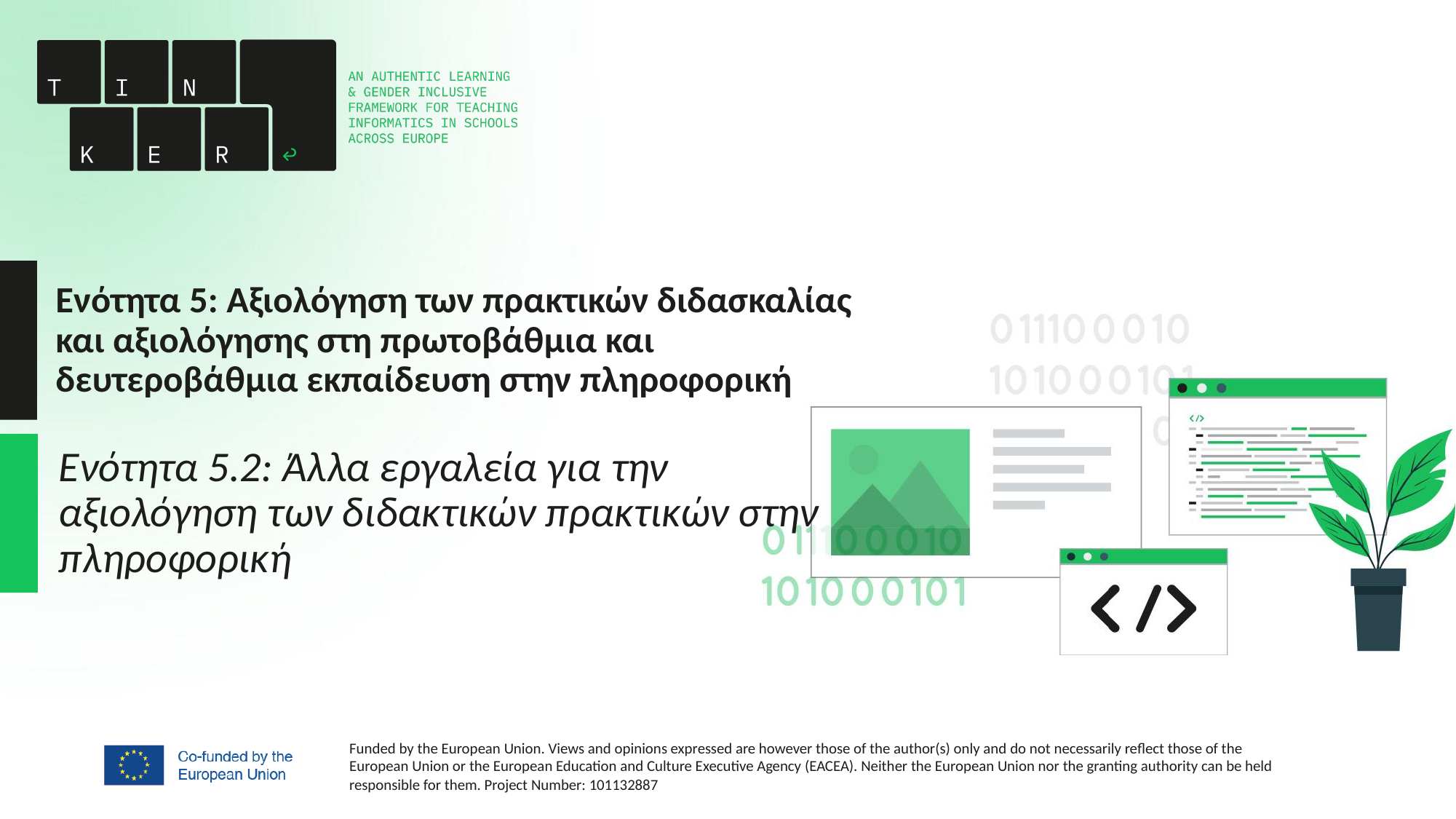

# Ενότητα 5: Αξιολόγηση των πρακτικών διδασκαλίας και αξιολόγησης στη πρωτοβάθμια και δευτεροβάθμια εκπαίδευση στην πληροφορική
Ενότητα 5.2: Άλλα εργαλεία για την αξιολόγηση των διδακτικών πρακτικών στην πληροφορική